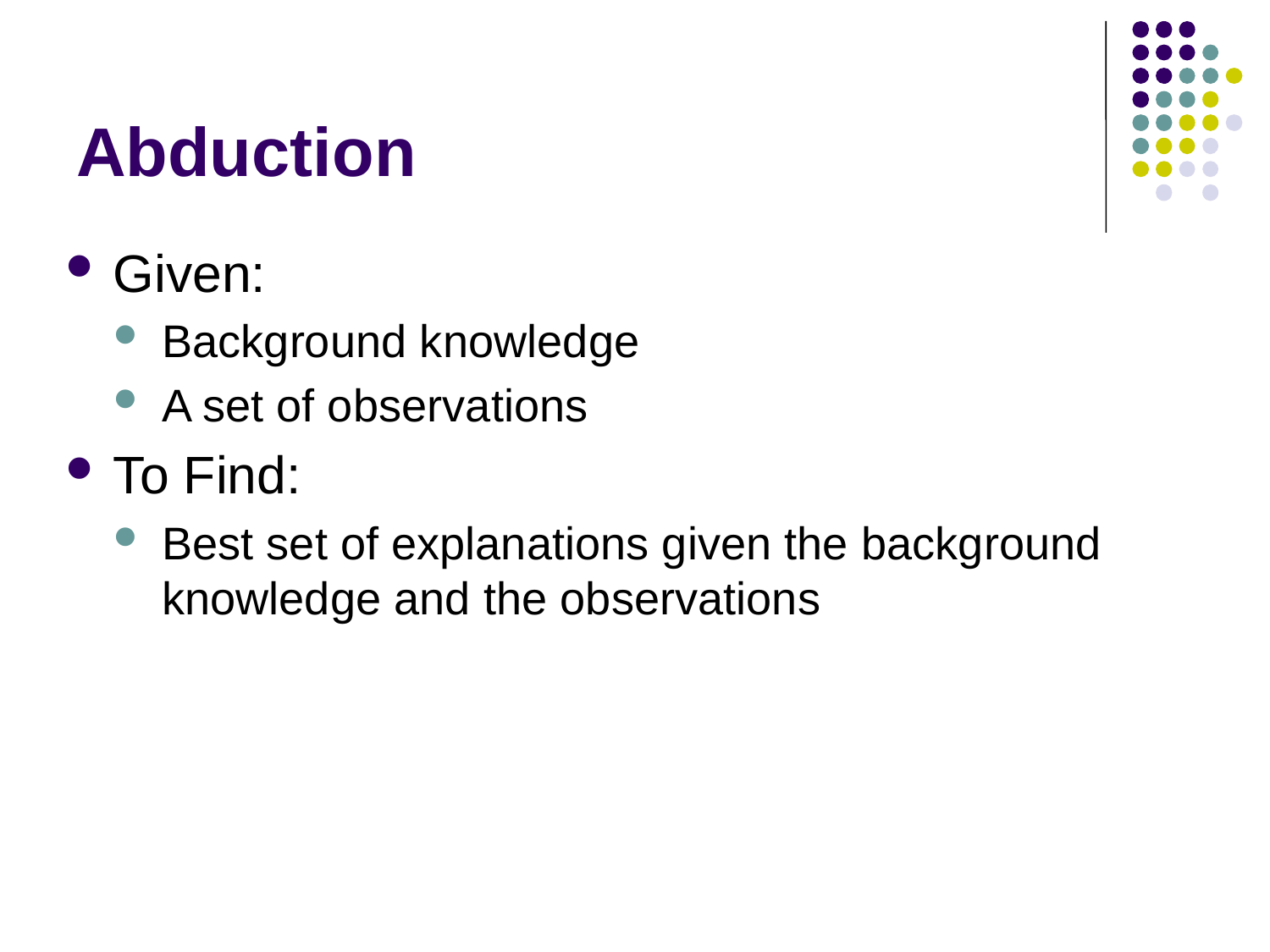

# Abduction
Given:
Background knowledge
A set of observations
To Find:
Best set of explanations given the background knowledge and the observations